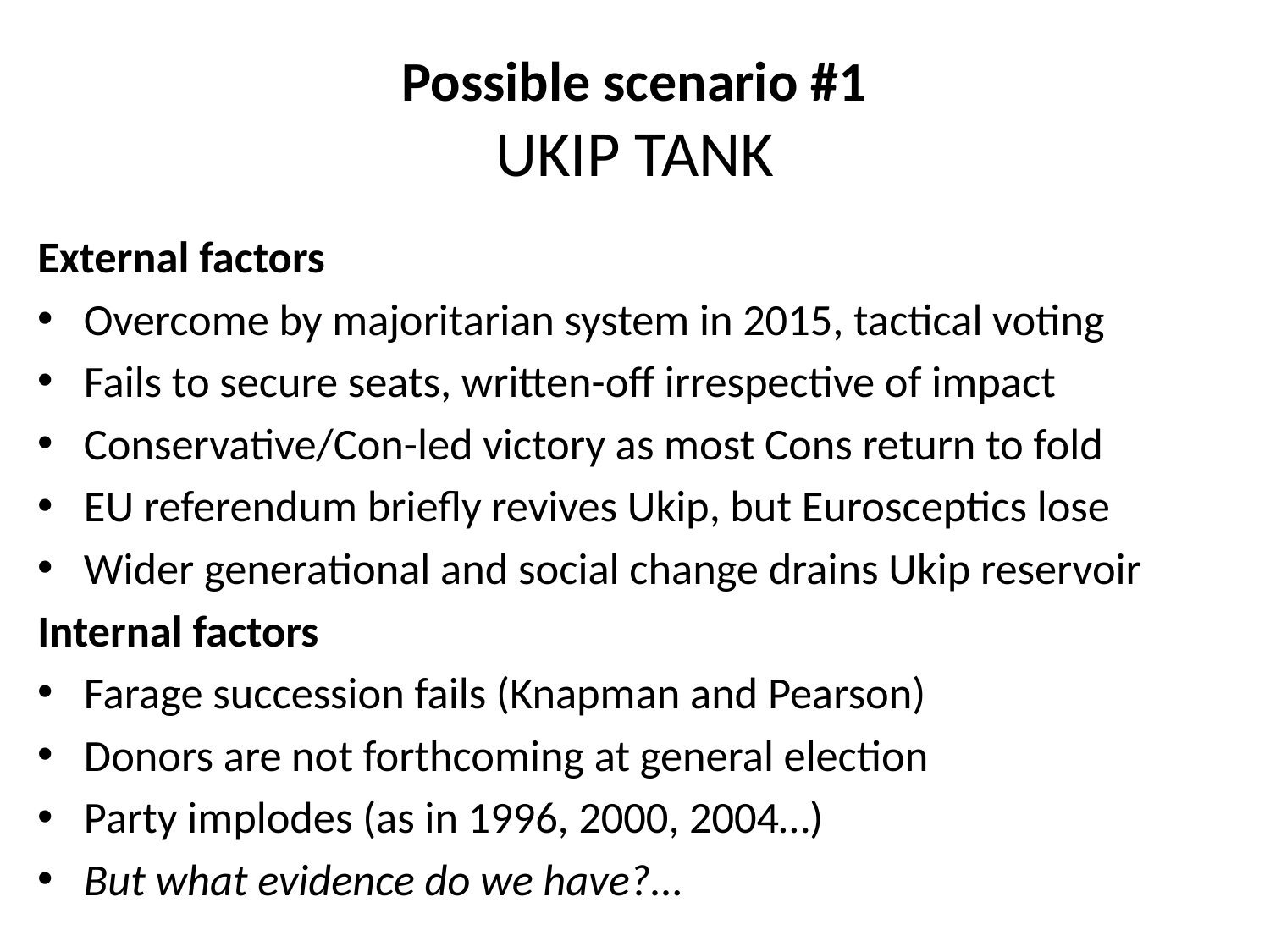

# Possible scenario #1 UKIP TANK
External factors
Overcome by majoritarian system in 2015, tactical voting
Fails to secure seats, written-off irrespective of impact
Conservative/Con-led victory as most Cons return to fold
EU referendum briefly revives Ukip, but Eurosceptics lose
Wider generational and social change drains Ukip reservoir
Internal factors
Farage succession fails (Knapman and Pearson)
Donors are not forthcoming at general election
Party implodes (as in 1996, 2000, 2004…)
But what evidence do we have?...